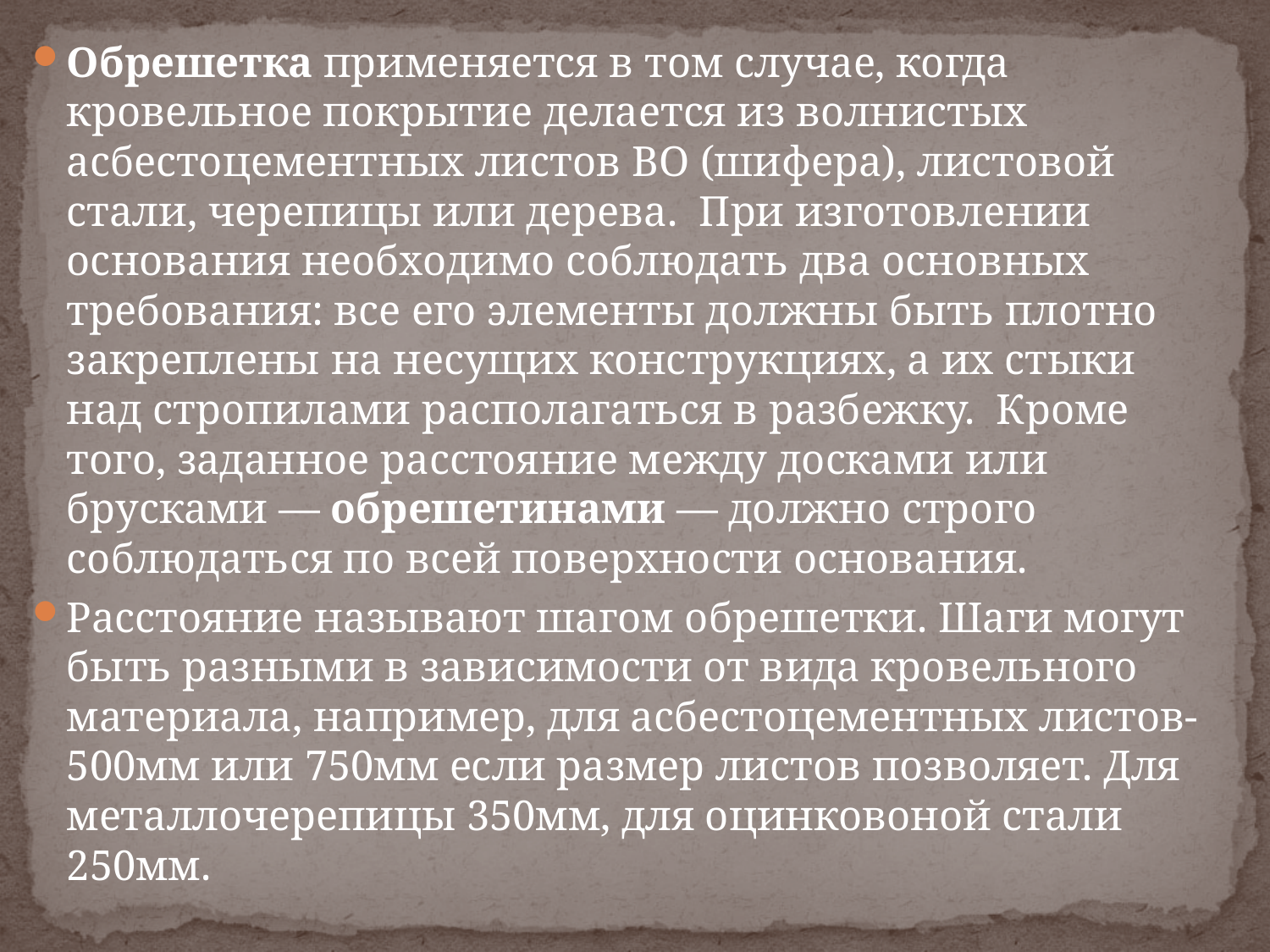

Обрешетка применяется в том случае, когда кровельное покрытие делается из волнистых асбестоцементных листов ВО (шифера), листовой стали, черепицы или дерева.  При изготовлении основания необходимо соблюдать два основных требования: все его элементы должны быть плотно закреплены на несущих конструкциях, а их стыки над стропилами располагаться в разбежку.  Кроме того, заданное расстояние между досками или брусками — обрешетинами — должно строго соблюдаться по всей поверхности основания.
Расстояние называют шагом обрешетки. Шаги могут быть разными в зависимости от вида кровельного материала, например, для асбестоцементных листов-500мм или 750мм если размер листов позволяет. Для металлочерепицы 350мм, для оцинковоной стали 250мм.